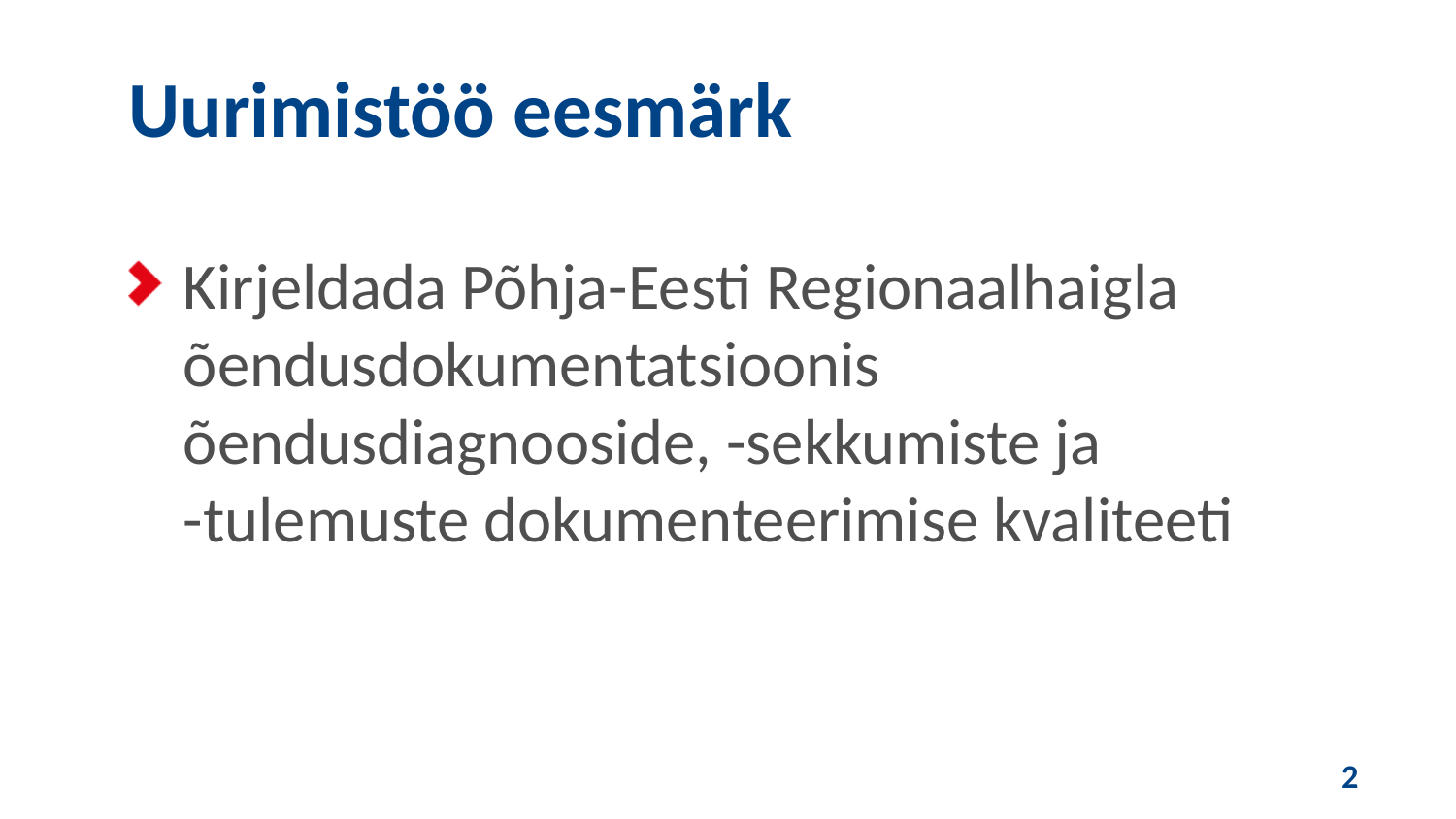

Uurimistöö eesmärk
Kirjeldada Põhja-Eesti Regionaalhaigla õendusdokumentatsioonis õendusdiagnooside, -sekkumiste ja                  -tulemuste dokumenteerimise kvaliteeti